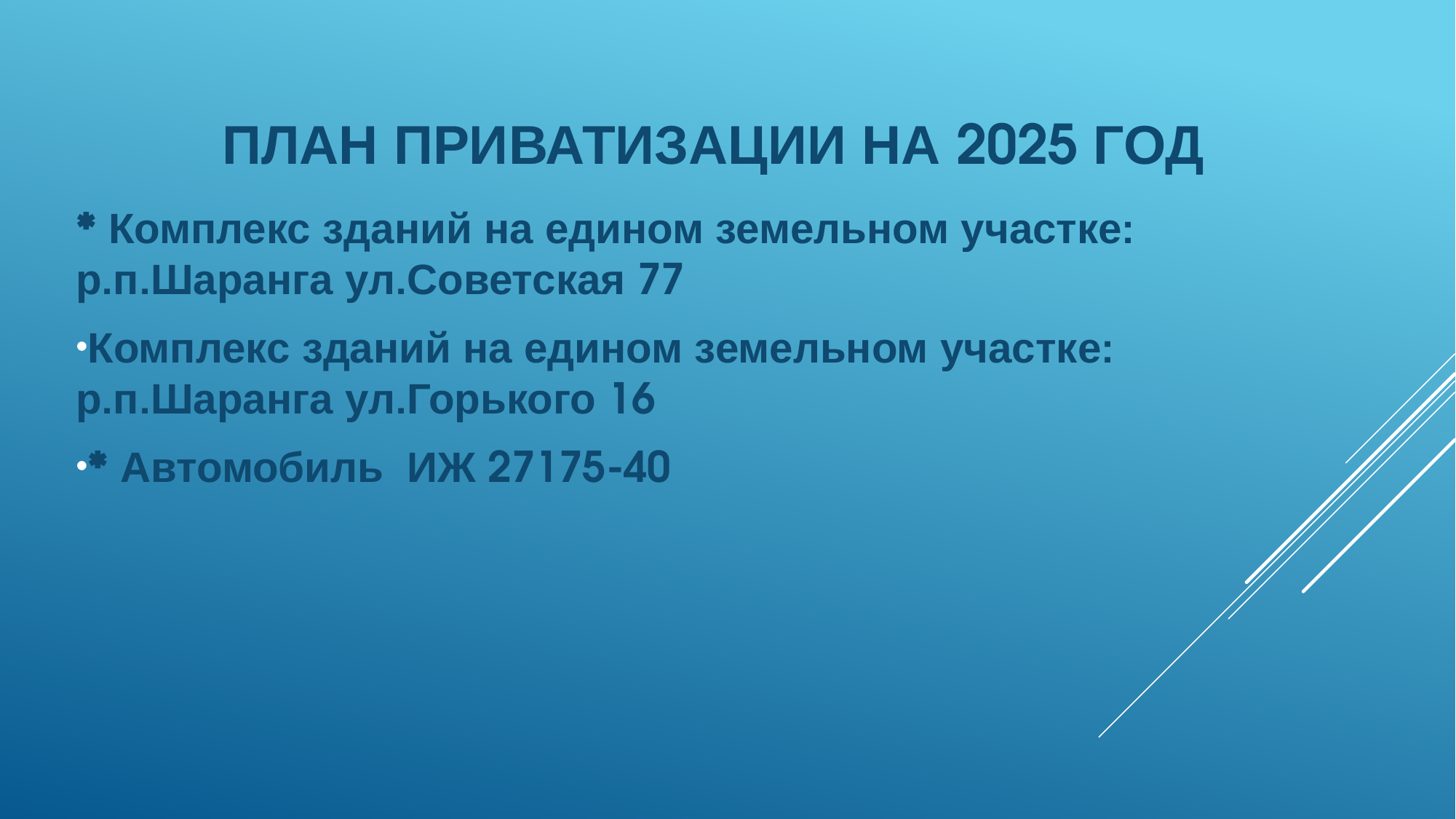

# План приватизации на 2025 год
* Комплекс зданий на едином земельном участке: р.п.Шаранга ул.Советская 77
Комплекс зданий на едином земельном участке: р.п.Шаранга ул.Горького 16
* Автомобиль  ИЖ 27175-40